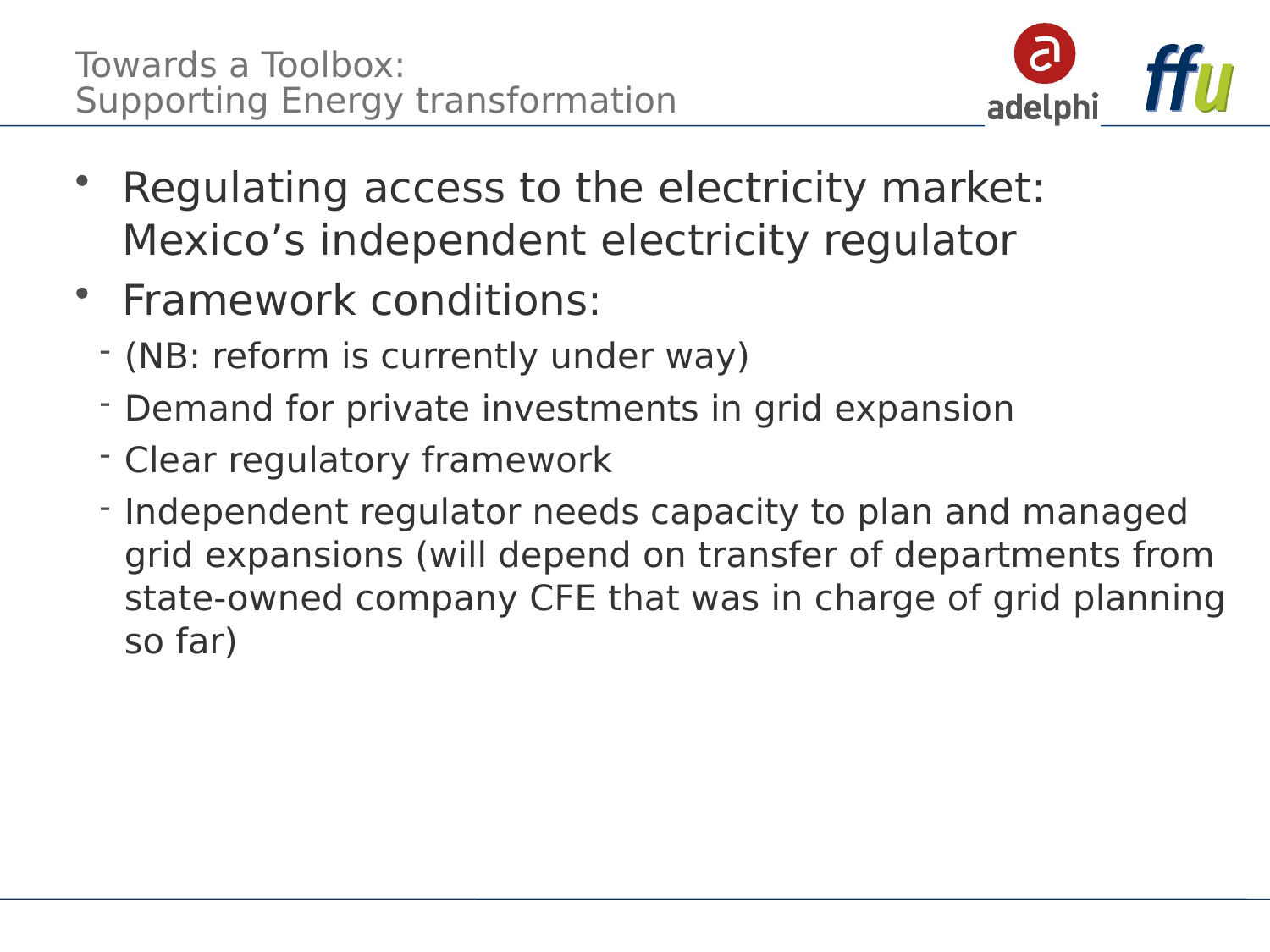

# Towards a Toolbox: Supporting Energy transformation
Regulating access to the electricity market: Mexico’s independent electricity regulator
Framework conditions:
(NB: reform is currently under way)
Demand for private investments in grid expansion
Clear regulatory framework
Independent regulator needs capacity to plan and managed grid expansions (will depend on transfer of departments from state-owned company CFE that was in charge of grid planning so far)